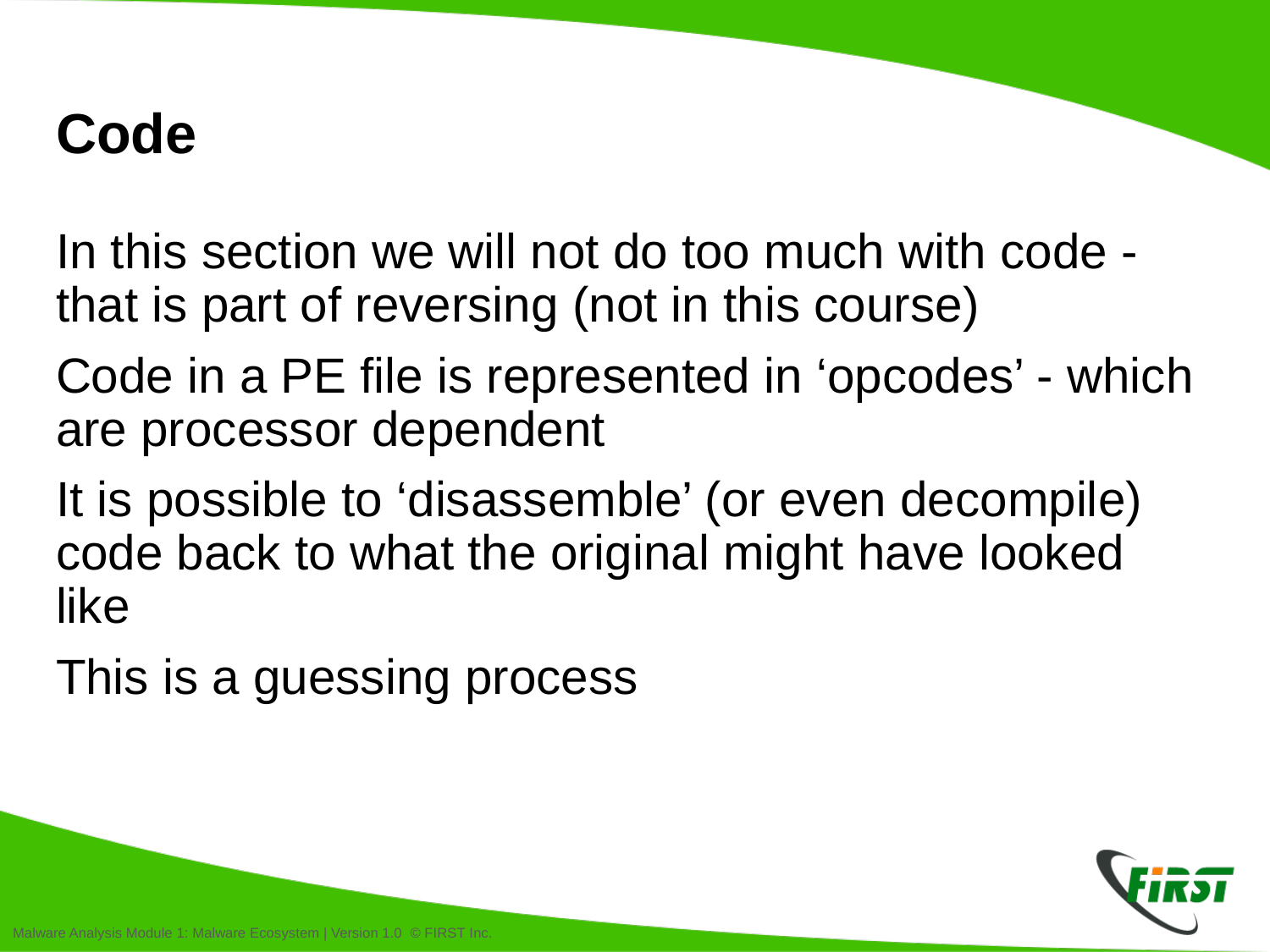

# Code
In this section we will not do too much with code - that is part of reversing (not in this course)
Code in a PE file is represented in ‘opcodes’ - which are processor dependent
It is possible to ‘disassemble’ (or even decompile) code back to what the original might have looked like
This is a guessing process